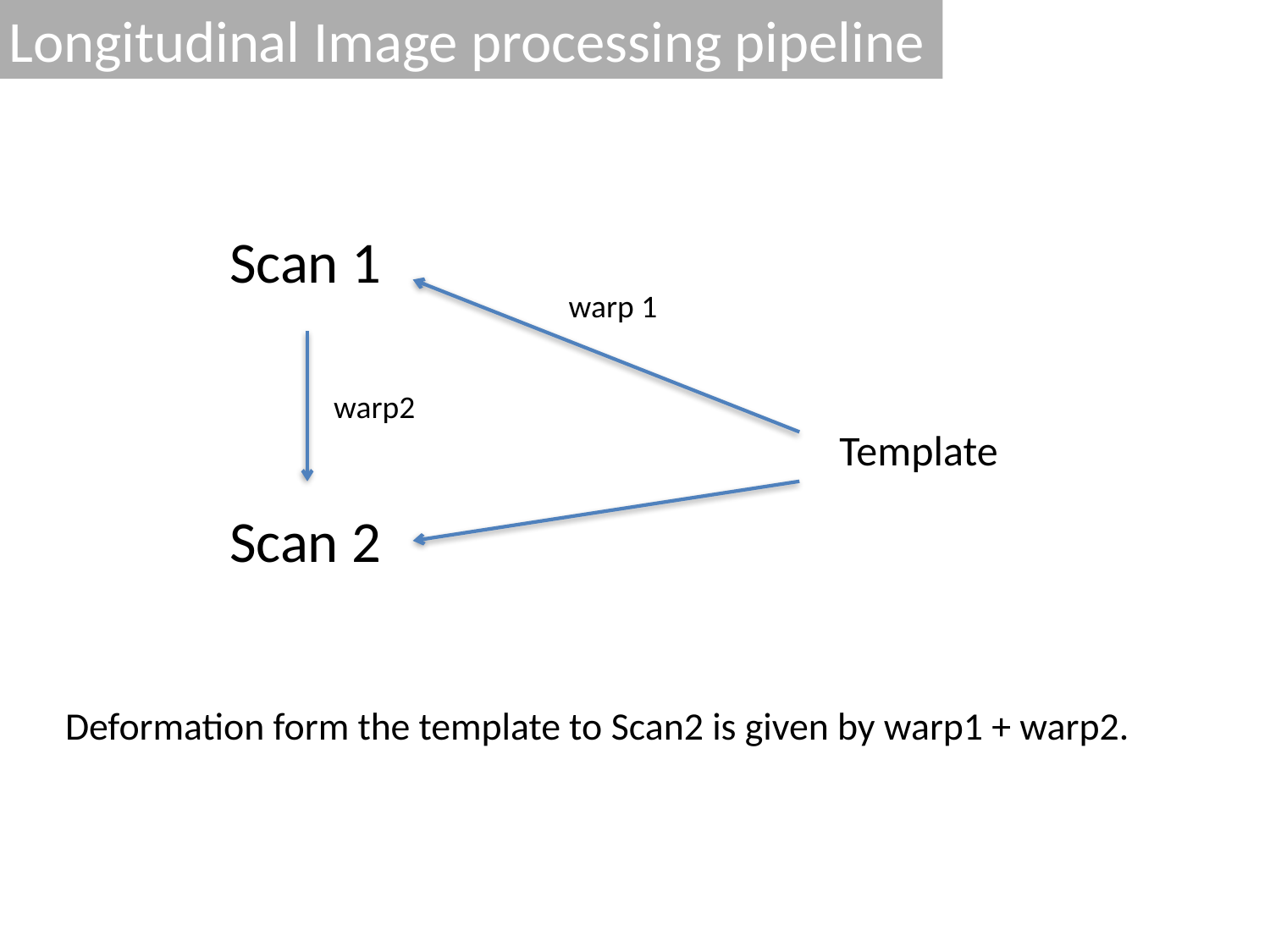

Longitudinal Image processing pipeline
Scan 1

Scan 2

warp 1
warp2
Template
Deformation form the template to Scan2 is given by warp1 + warp2.